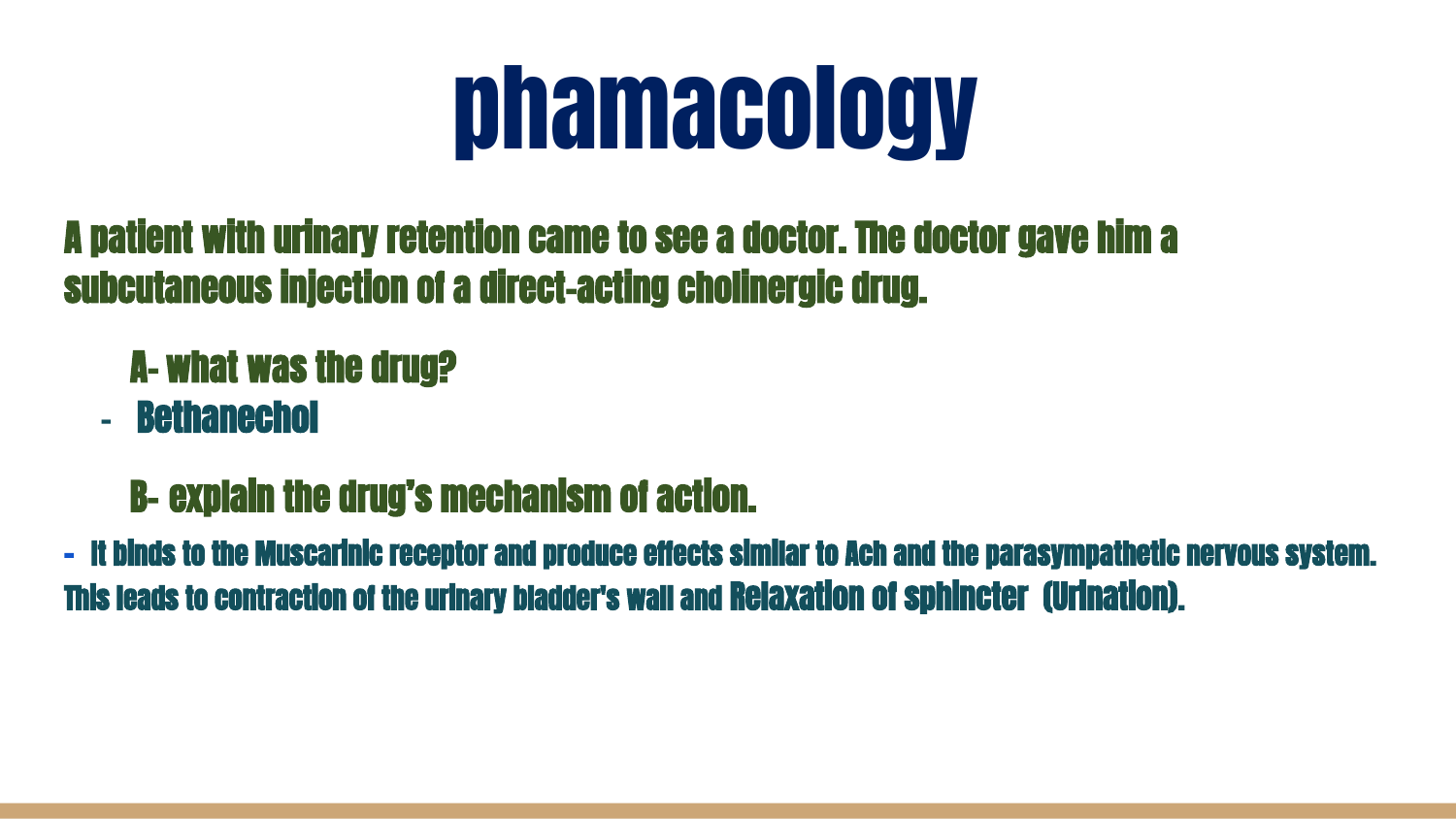

# phamacology
A patient with urinary retention came to see a doctor. The doctor gave him a subcutaneous injection of a direct-acting cholinergic drug.

A-  what was the drug?
Bethanechol

B-   explain the drug’s mechanism of action.
-     It binds to the Muscarinic receptor and produce effects similar to Ach and the parasympathetic nervous system. This leads to contraction of the urinary bladder's wall and Relaxation of sphincter  (Urination).